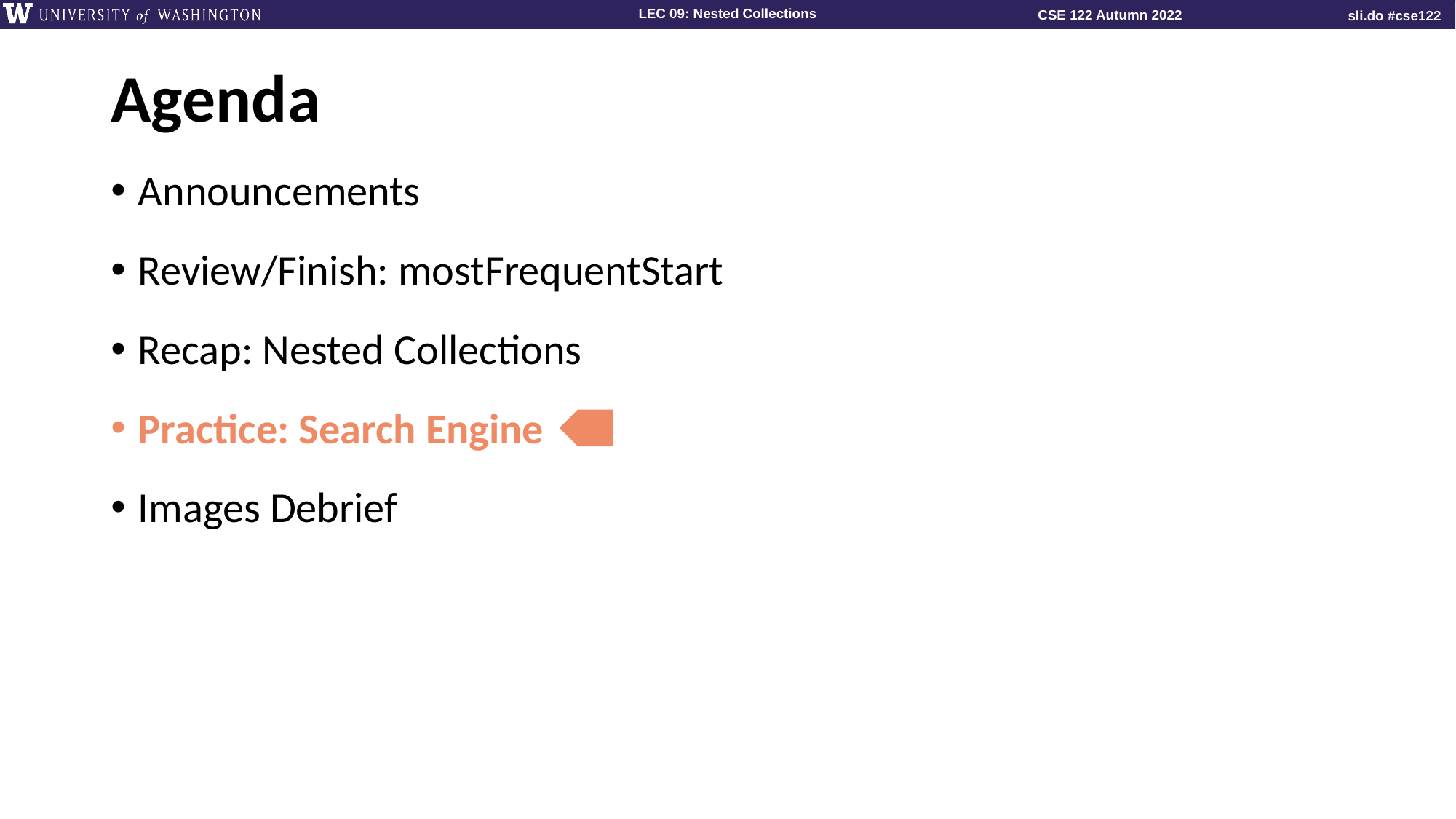

# Agenda
Announcements
Review/Finish: mostFrequentStart
Recap: Nested Collections
Practice: Search Engine
Images Debrief